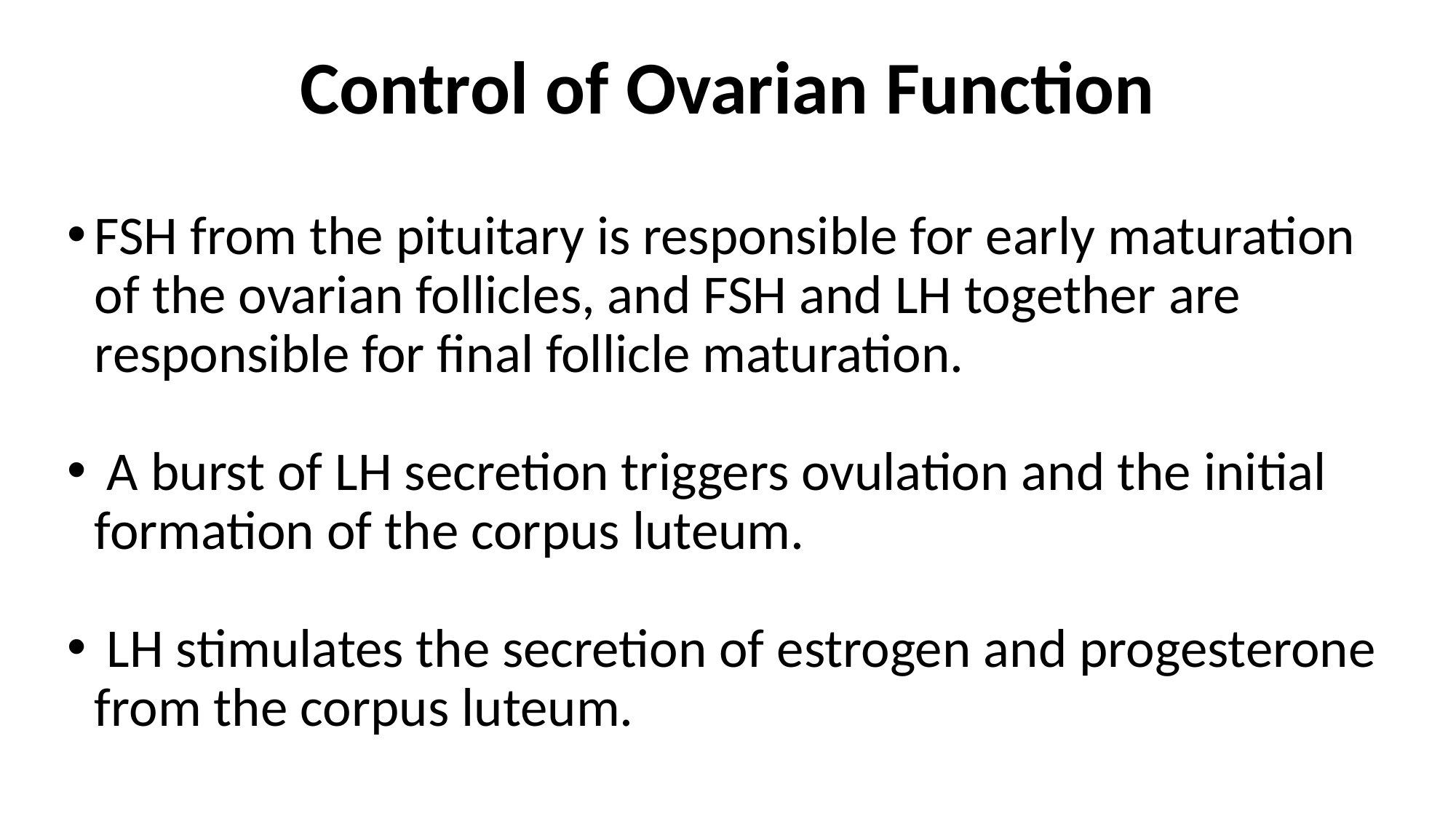

# Control of Ovarian Function
FSH from the pituitary is responsible for early maturation of the ovarian follicles, and FSH and LH together are responsible for final follicle maturation.

 A burst of LH secretion triggers ovulation and the initial formation of the corpus luteum.

 LH stimulates the secretion of estrogen and progesterone from the corpus luteum.